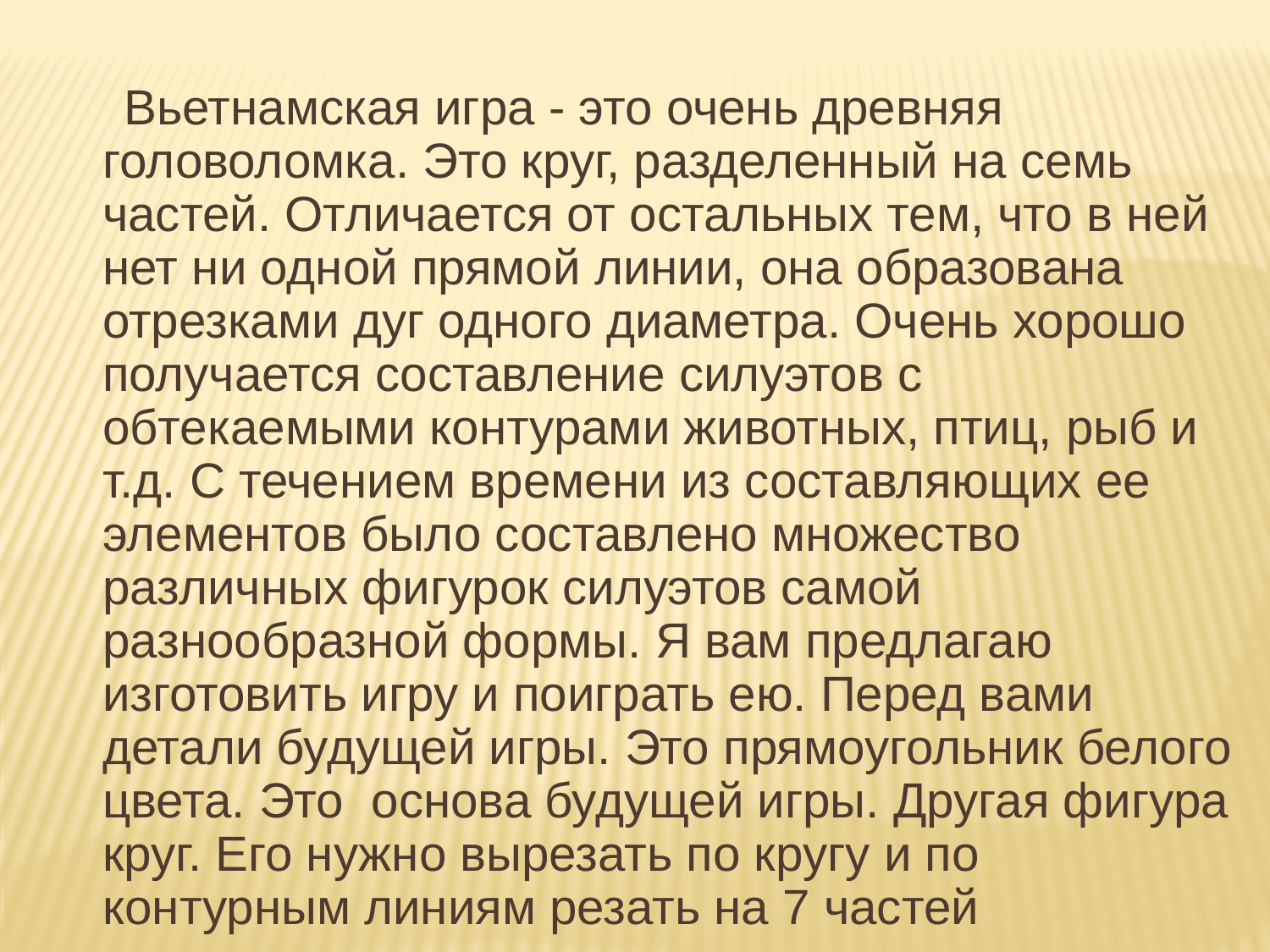

Вьетнамская игра - это очень древняя головоломка. Это круг, разделенный на семь  частей. Отличается от остальных тем, что в ней нет ни одной прямой линии, она образована отрезками дуг одного диаметра. Очень хорошо получается составление силуэтов с обтекаемыми контурами животных, птиц, рыб и т.д. С течением времени из составляющих ее элементов было составлено множество различных фигурок силуэтов самой разнообразной формы. Я вам предлагаю изготовить игру и поиграть ею. Перед вами детали будущей игры. Это прямоугольник белого цвета. Это  основа будущей игры. Другая фигура круг. Его нужно вырезать по кругу и по контурным линиям резать на 7 частей